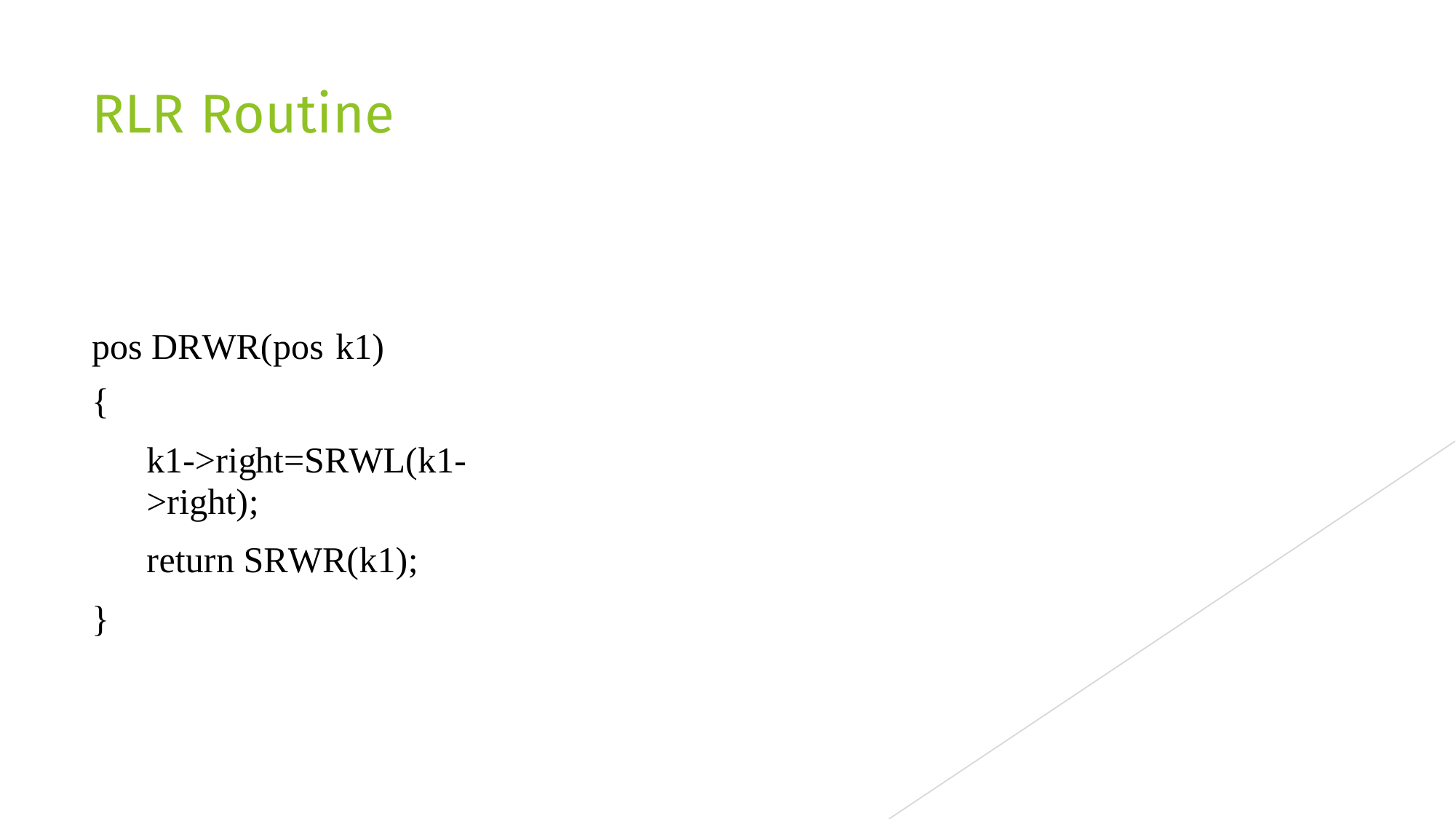

RLR Routine
pos DRWR(pos k1)
{
k1->right=SRWL(k1->right);
return SRWR(k1);
}